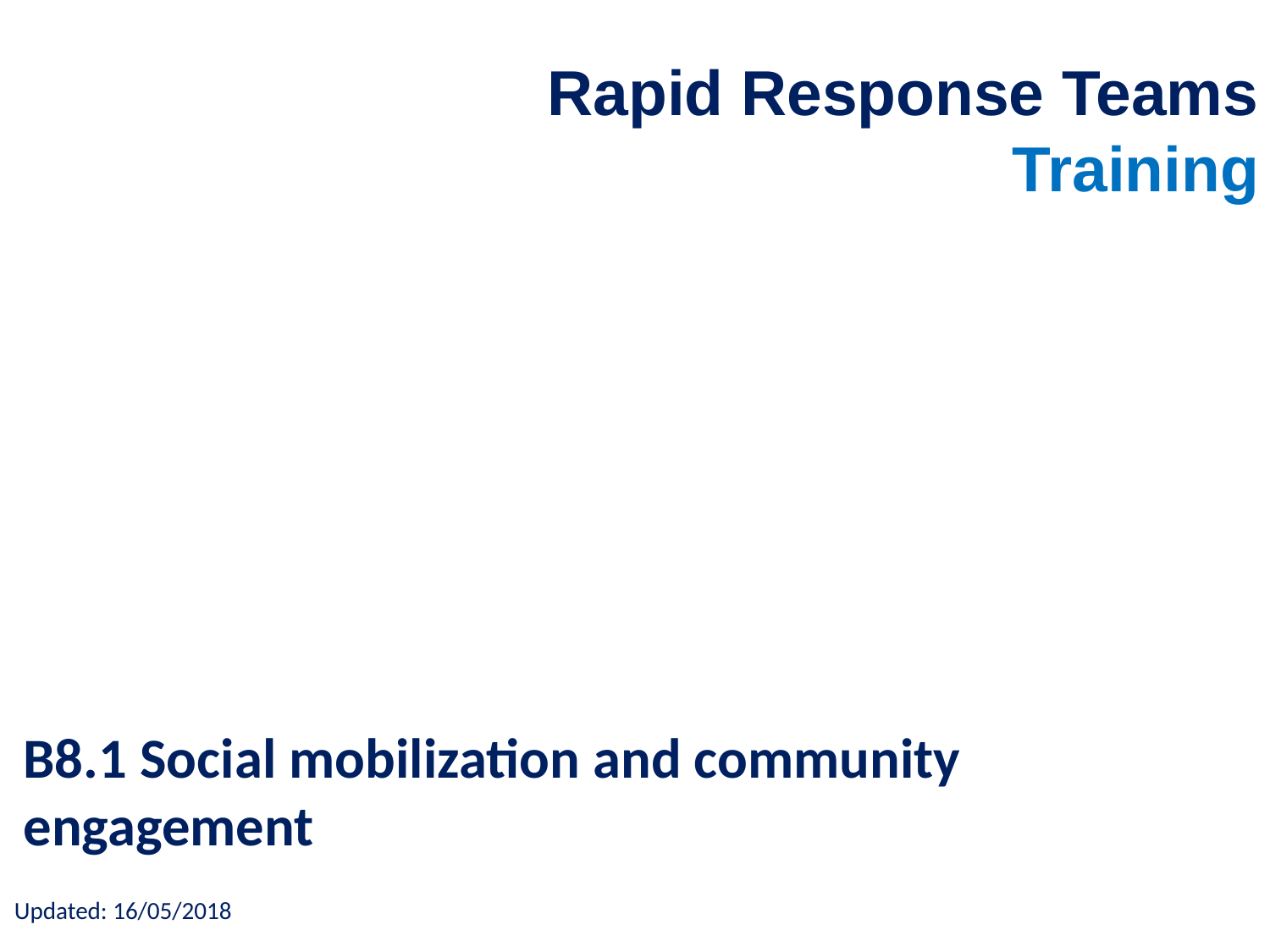

Rapid Response Teams Training

B8.1 Social mobilization and community engagement
Updated: 16/05/2018